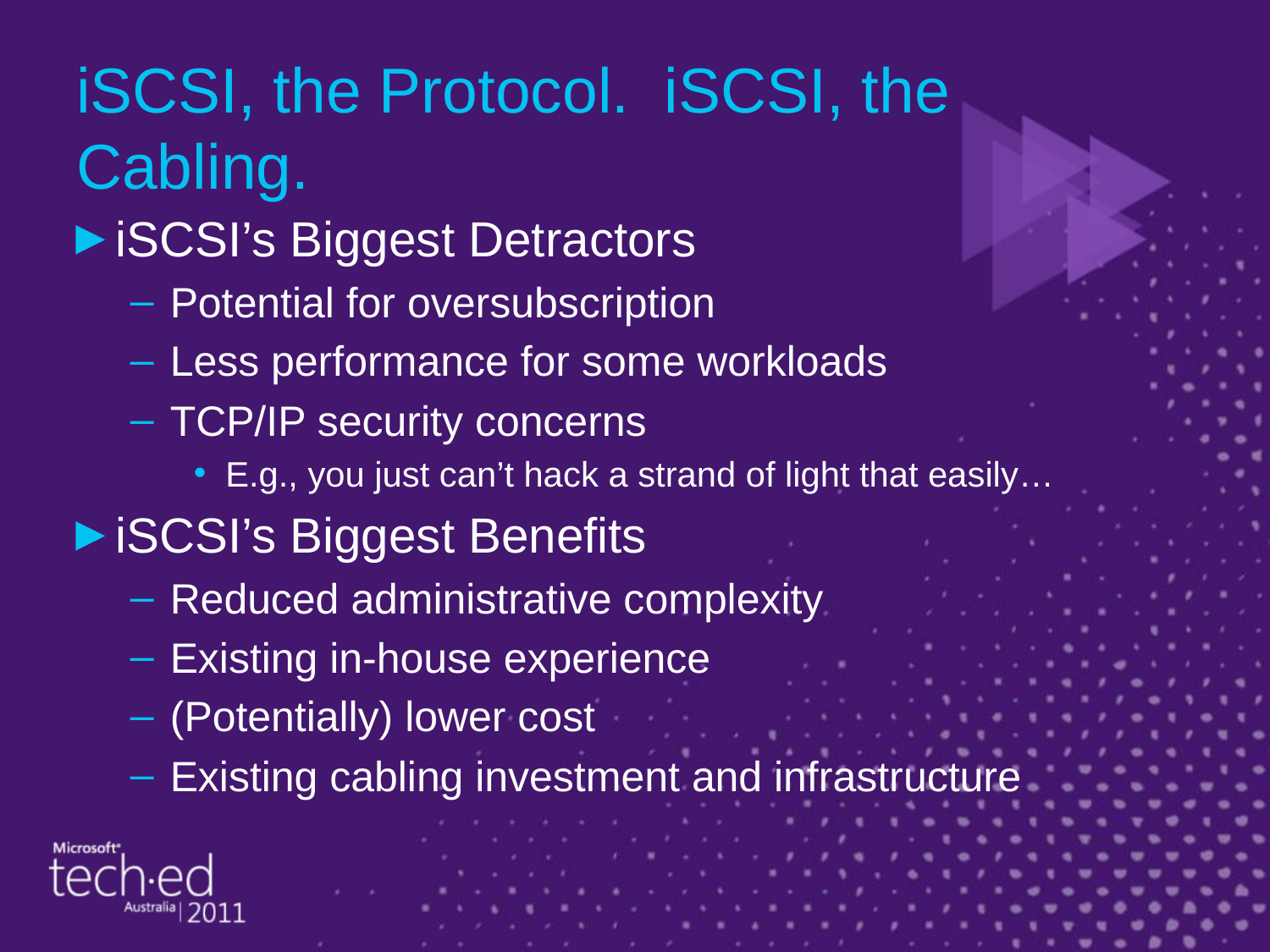

# iSCSI, the Protocol.  iSCSI, the Cabling.
iSCSI’s Biggest Detractors
Potential for oversubscription
Less performance for some workloads
TCP/IP security concerns
E.g., you just can’t hack a strand of light that easily…
iSCSI’s Biggest Benefits
Reduced administrative complexity
Existing in-house experience
(Potentially) lower cost
Existing cabling investment and infrastructure